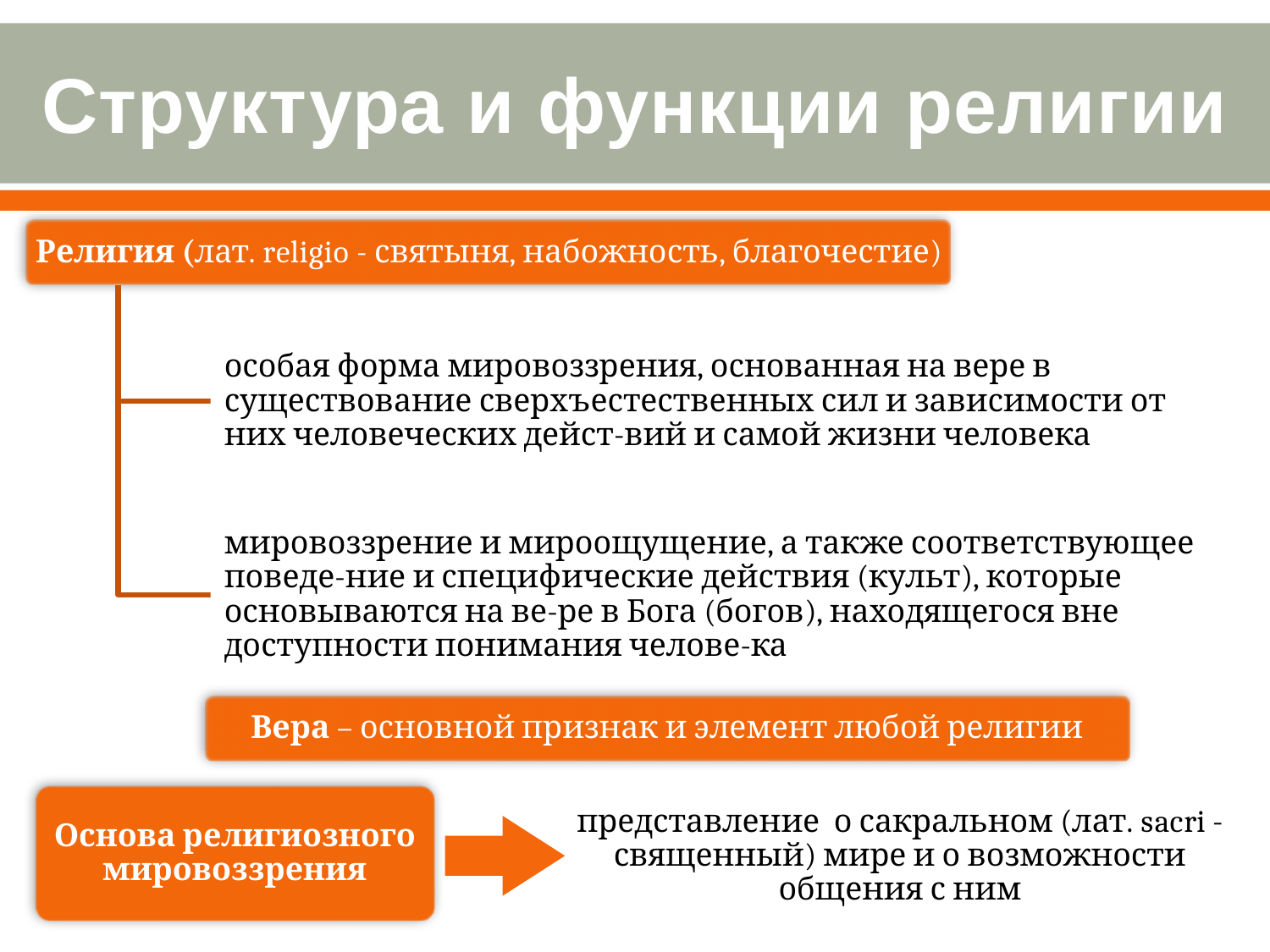

# Структура и функции религии
Религия (лат. religio - святыня, набожность, благочестие)
особая форма мировоззрения, основанная на вере в существование сверхъестественных сил и зависимости от них человеческих дейст-вий и самой жизни человека
мировоззрение и мироощущение, а также соответствующее поведе-ние и специфические действия (культ), которые основываются на ве-ре в Бога (богов), находящегося вне доступности понимания челове-ка

Вера – основной признак и элемент любой религии

Основа религиозного мировоззрения

представление  о сакральном (лат. sacri - священный) мире и о возможности общения с ним